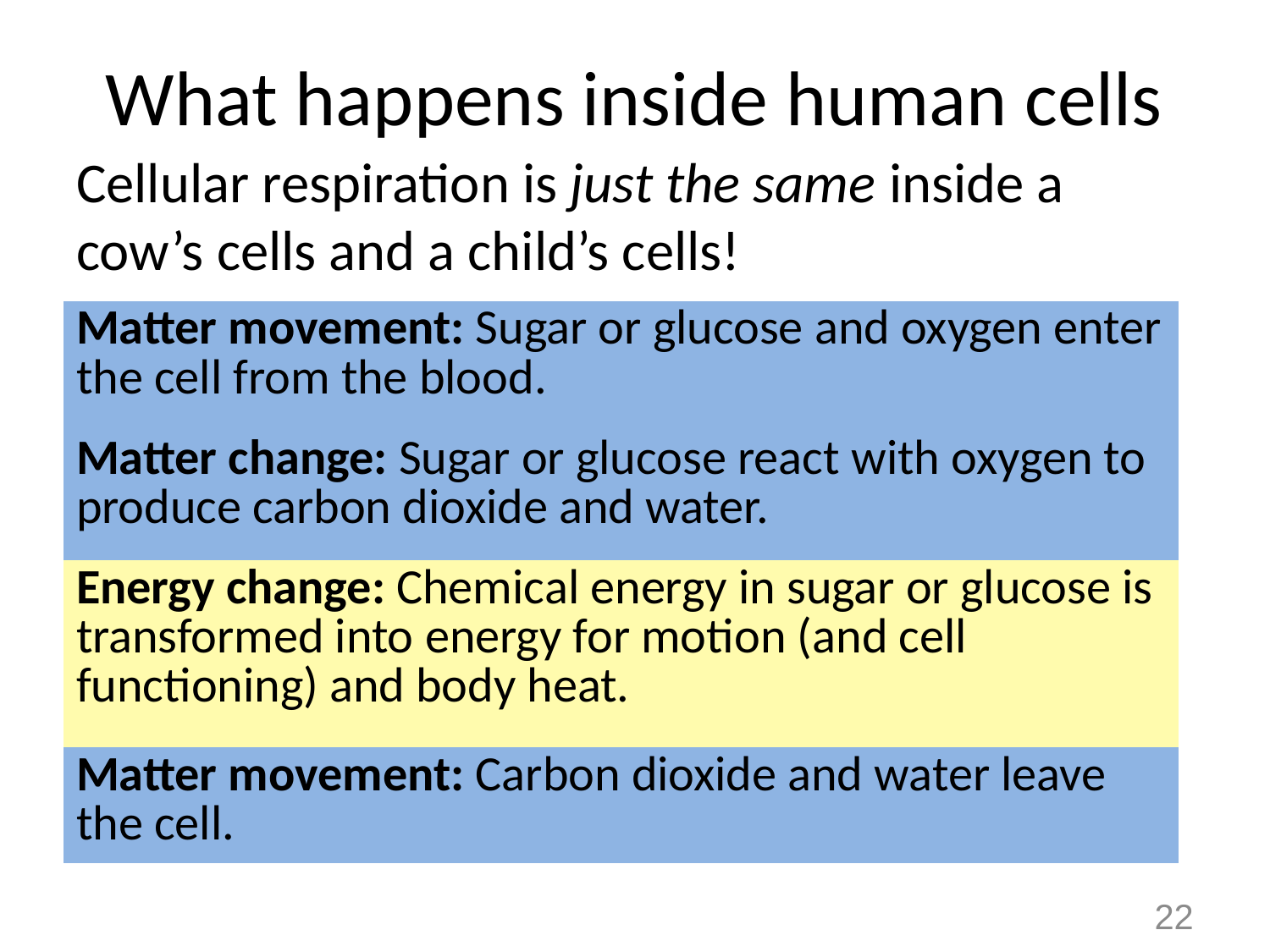

# What happens inside human cells
Cellular respiration is just the same inside a cow’s cells and a child’s cells!

| Matter movement: Sugar or glucose and oxygen enter the cell from the blood. |
| --- |
| Matter change: Sugar or glucose react with oxygen to produce carbon dioxide and water. |
| Energy change: Chemical energy in sugar or glucose is transformed into energy for motion (and cell functioning) and body heat. |
| Matter movement: Carbon dioxide and water leave the cell. |
22